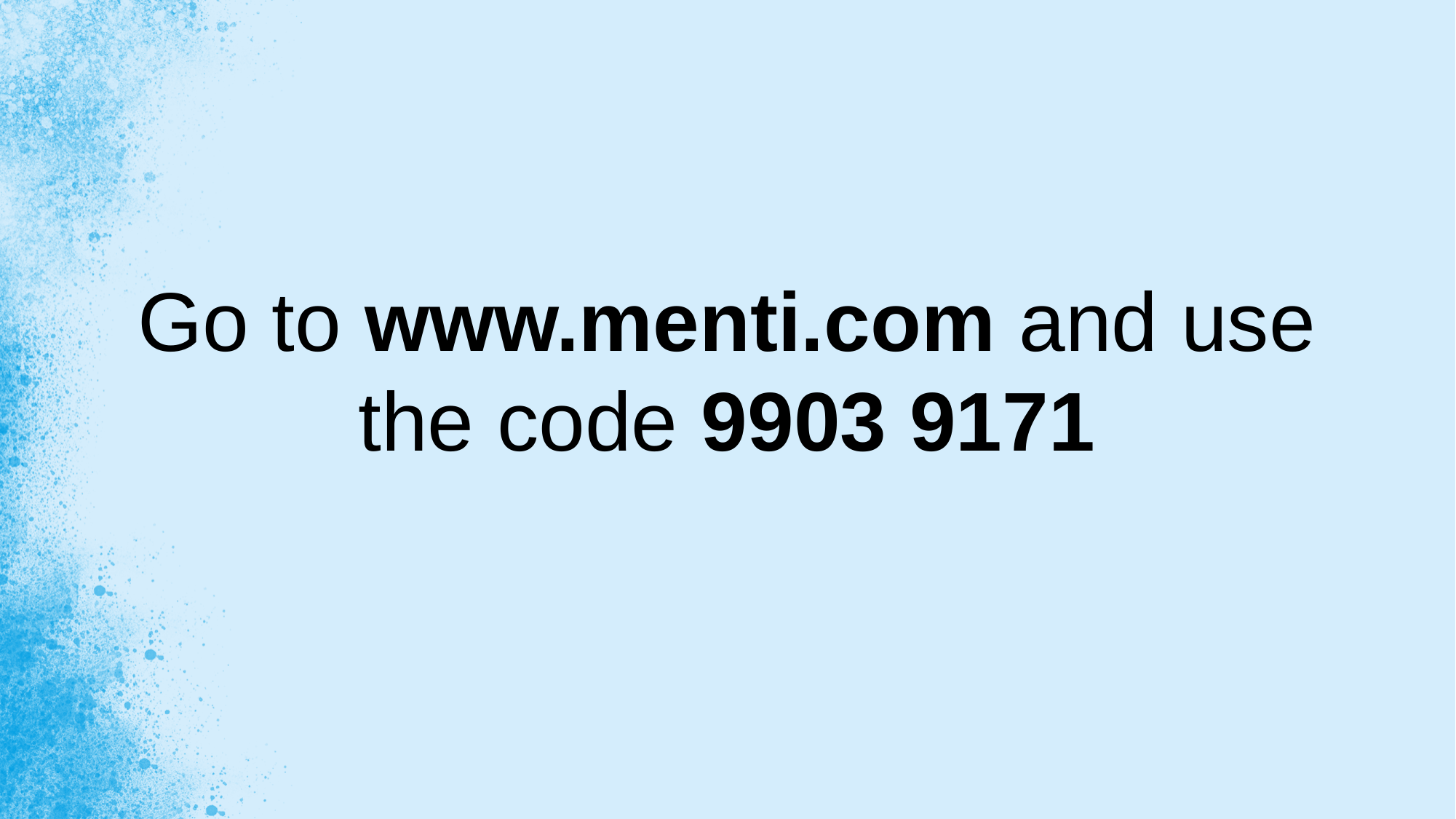

# Go to www.menti.com and use the code 9903 9171